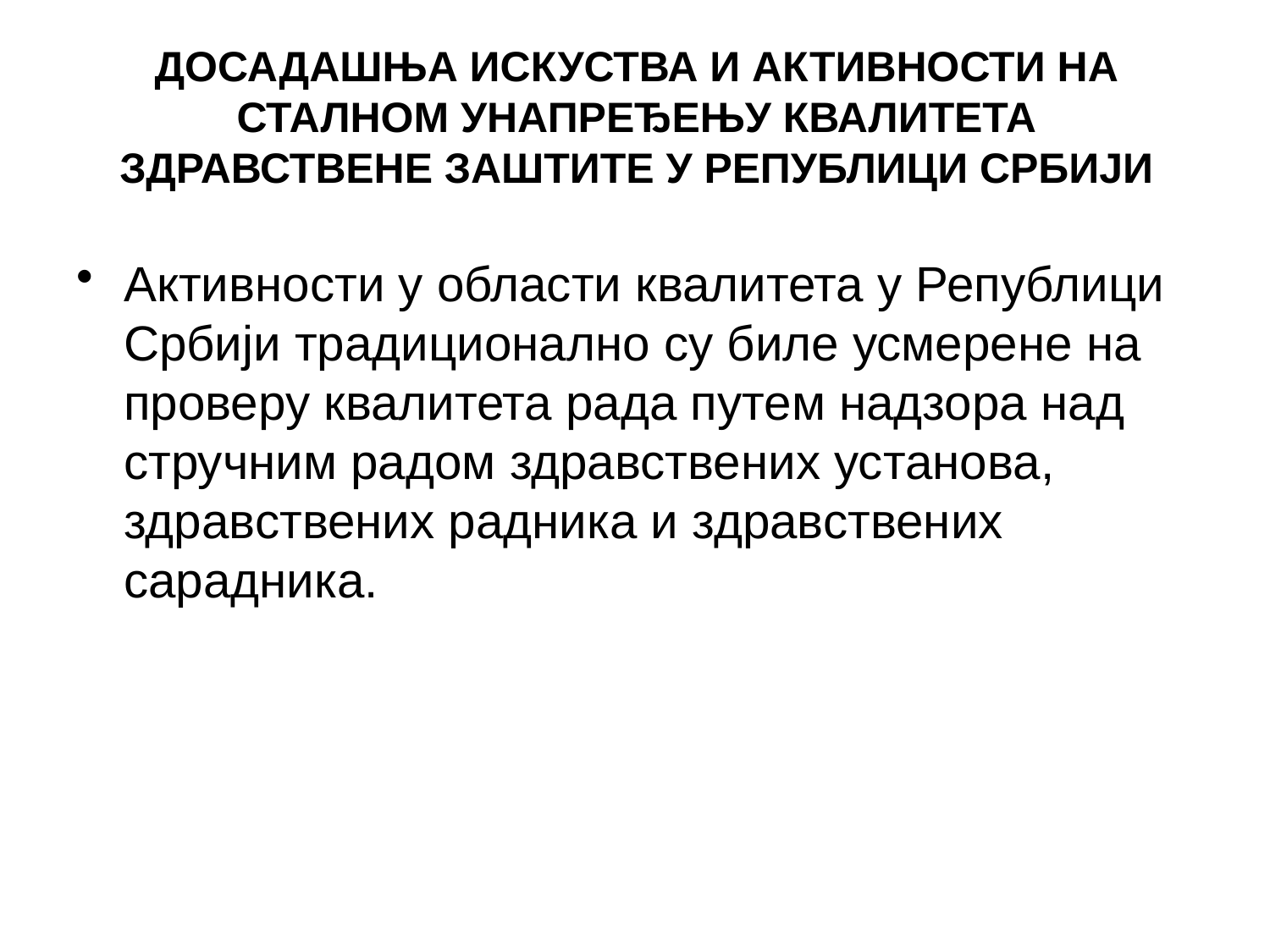

# ДОСАДАШЊА ИСКУСТВА И АКТИВНОСТИ НА СТАЛНОМ УНАПРЕЂЕЊУ КВАЛИТЕТА ЗДРАВСТВЕНЕ ЗАШТИТЕ У РЕПУБЛИЦИ СРБИЈИ
Активности у области квалитета у Републици Србији традиционално су биле усмерене на проверу квалитета рада путем надзора над стручним радом здравствених установа, здравствених радника и здравствених сарадника.